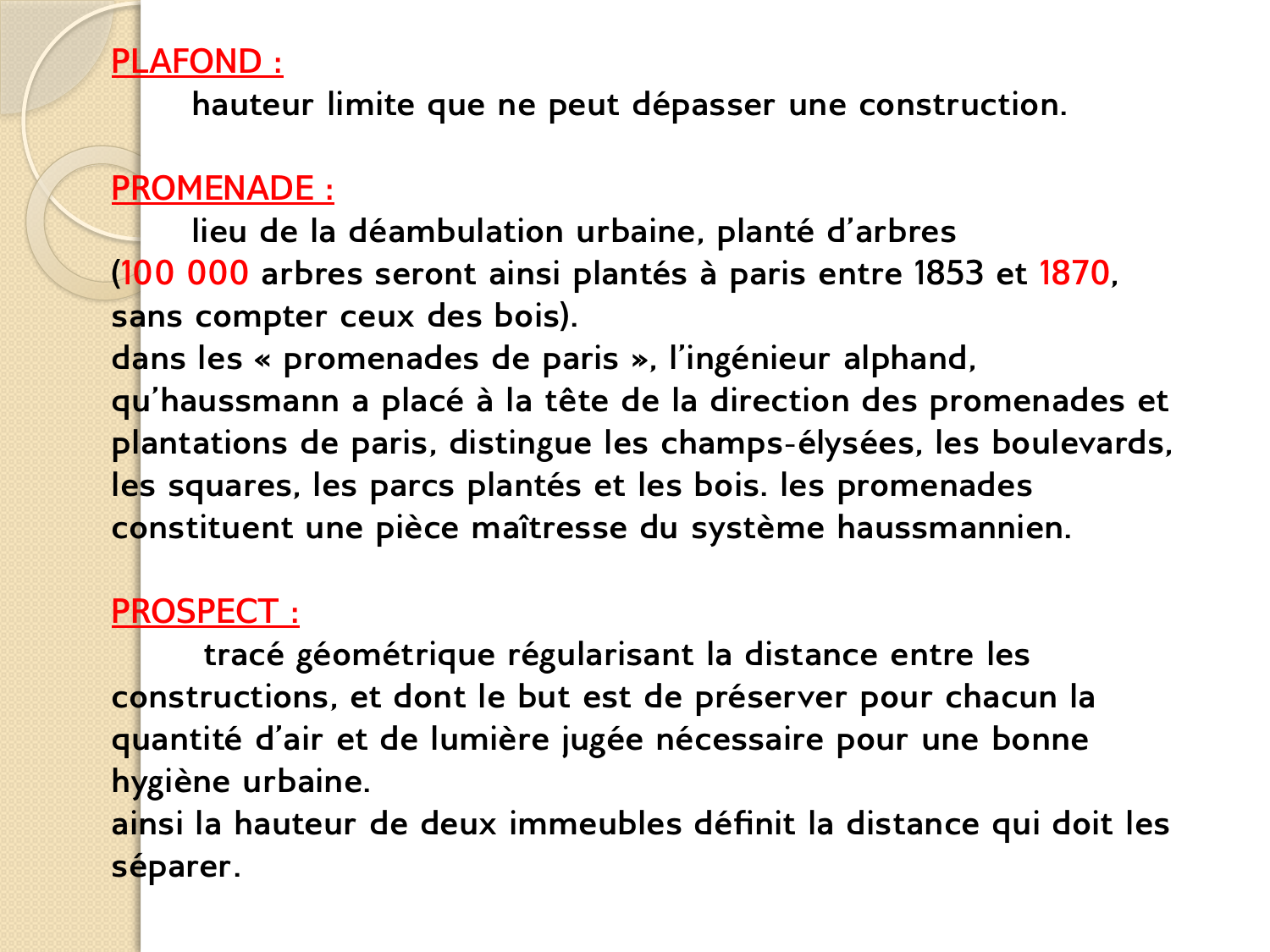

# Plafond : hauteur limite que ne peut dépasser une construction. Promenade : lieu de la déambulation urbaine, planté d’arbres   (100 000 arbres seront ainsi plantés à paris entre 1853 et 1870, sans compter ceux des bois). dans les « promenades de paris », l’ingénieur alphand, qu’haussmann a placé à la tête de la direction des promenades et plantations de paris, distingue les champs-élysées, les boulevards, les squares, les parcs plantés et les bois. les promenades constituent une pièce maîtresse du système haussmannien. Prospect : tracé géométrique régularisant la distance entre les constructions, et dont le but est de préserver pour chacun la quantité d’air et de lumière jugée nécessaire pour une bonne hygiène urbaine. ainsi la hauteur de deux immeubles définit la distance qui doit les séparer.